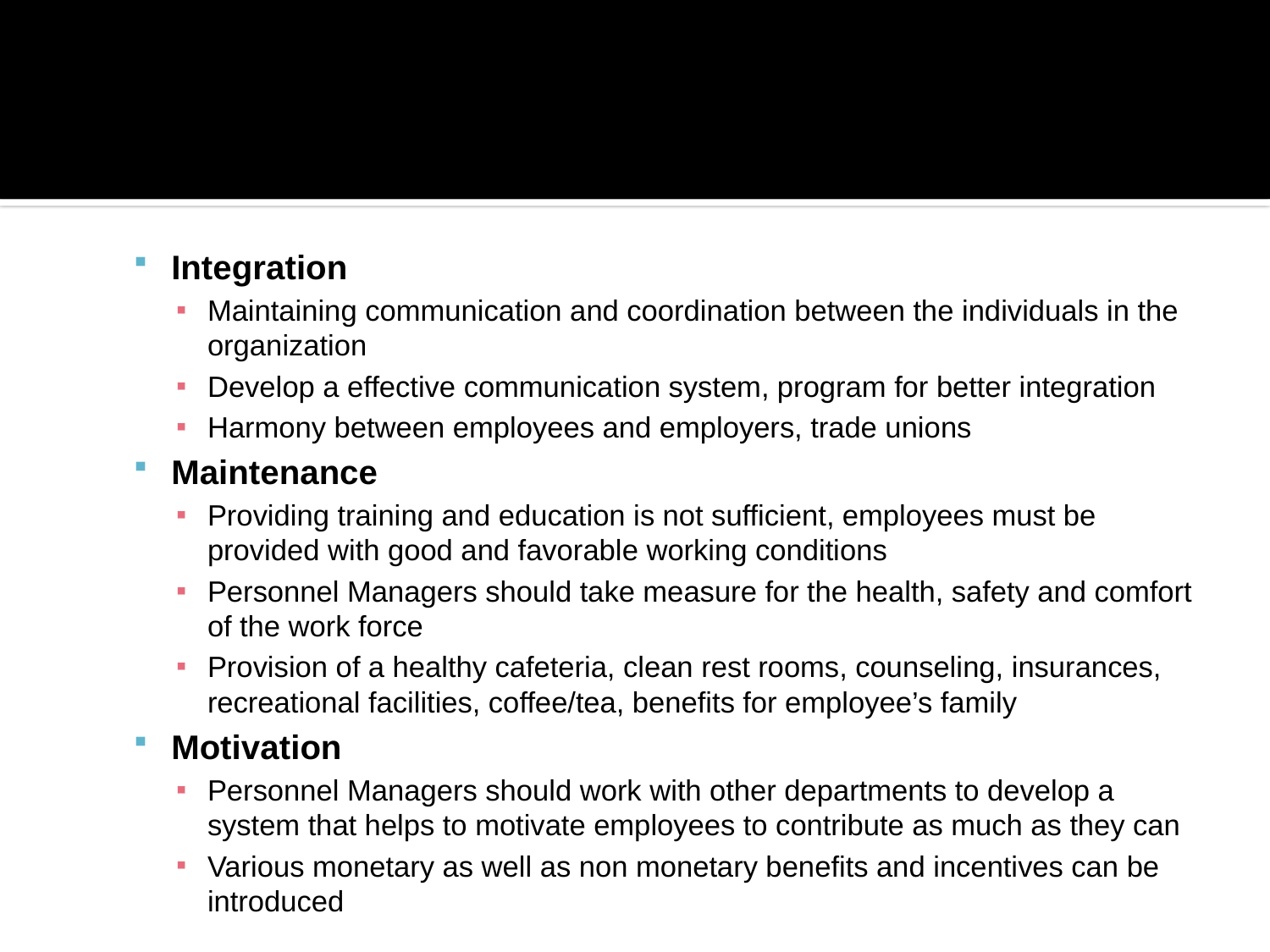

#
Integration
Maintaining communication and coordination between the individuals in the organization
Develop a effective communication system, program for better integration
Harmony between employees and employers, trade unions
Maintenance
Providing training and education is not sufficient, employees must be provided with good and favorable working conditions
Personnel Managers should take measure for the health, safety and comfort of the work force
Provision of a healthy cafeteria, clean rest rooms, counseling, insurances, recreational facilities, coffee/tea, benefits for employee’s family
Motivation
Personnel Managers should work with other departments to develop a system that helps to motivate employees to contribute as much as they can
Various monetary as well as non monetary benefits and incentives can be introduced